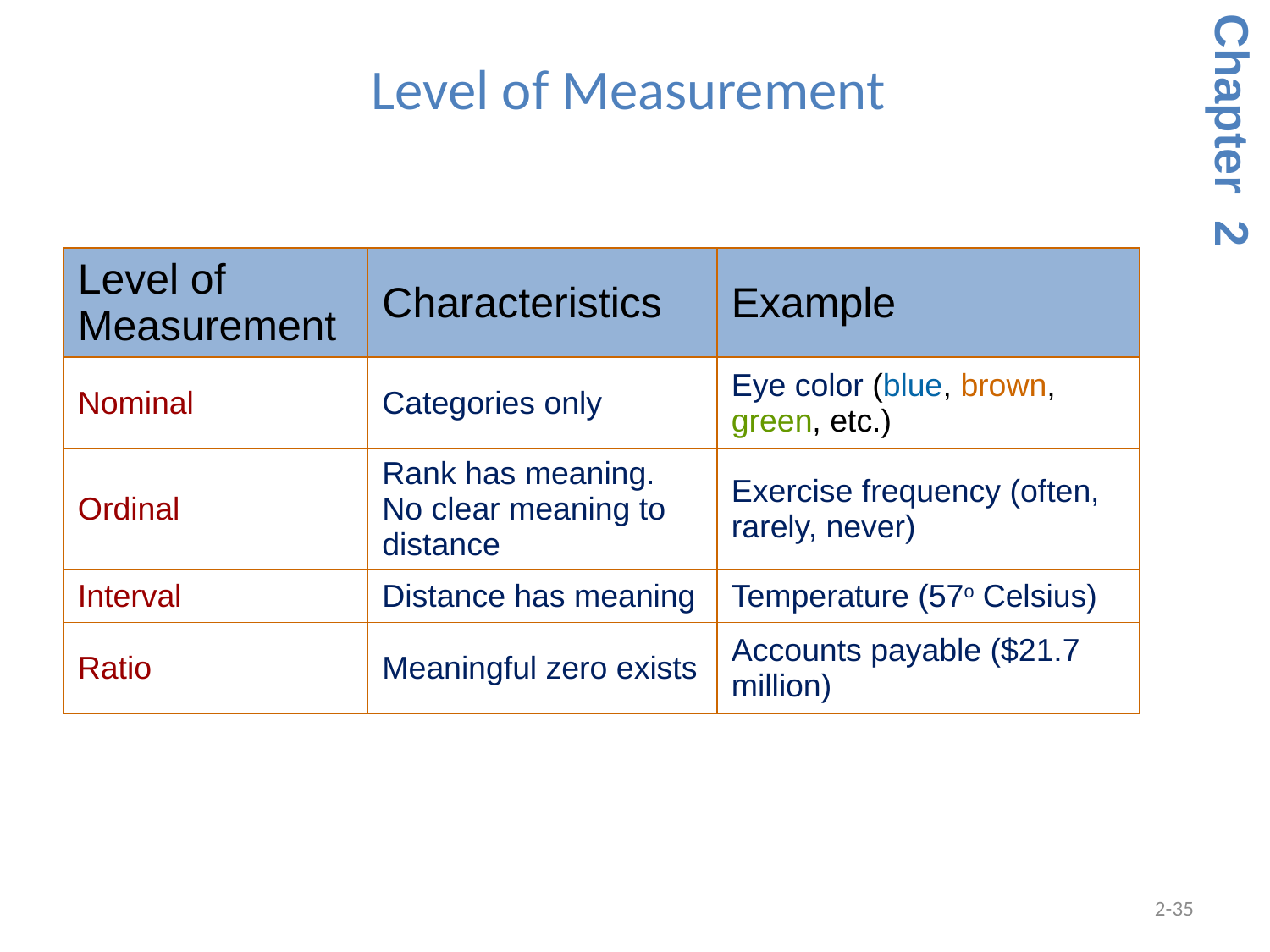

Level of Measurement
Chapter  2
| Level of Measurement | Characteristics | Example |
| --- | --- | --- |
| Nominal | Categories only | Eye color (blue, brown, green, etc.) |
| Ordinal | Rank has meaning. No clear meaning to distance | Exercise frequency (often, rarely, never) |
| Interval | Distance has meaning | Temperature (57o Celsius) |
| Ratio | Meaningful zero exists | Accounts payable ($21.7 million) |
2-35